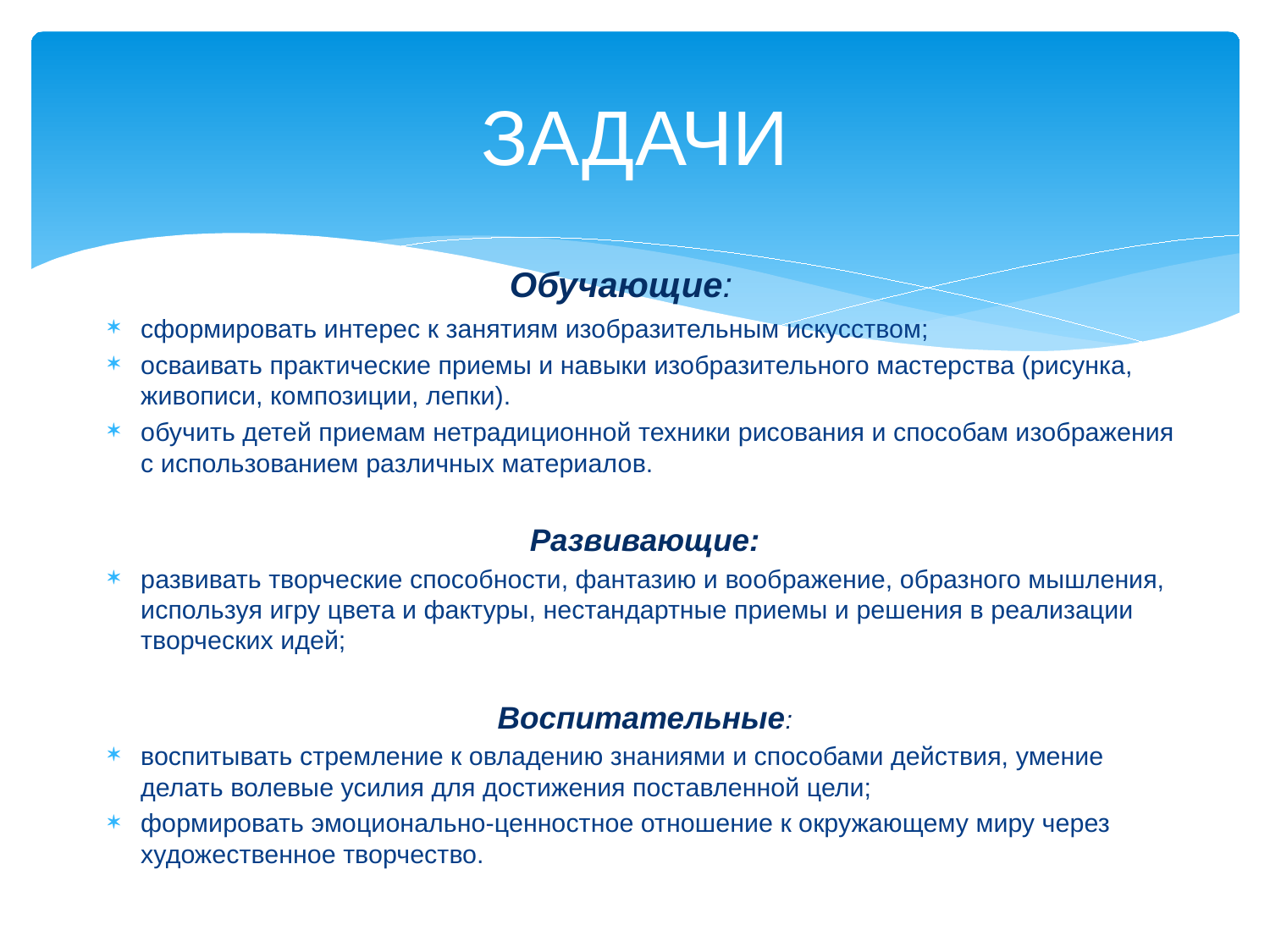

# ЗАДАЧИ
 Обучающие:
сформировать интерес к занятиям изобразительным искусством;
осваивать практические приемы и навыки изобразительного мастерства (рисунка, живописи, композиции, лепки).
обучить детей приемам нетрадиционной техники рисования и способам изображения с использованием различных материалов.

Развивающие:
развивать творческие способности, фантазию и воображение, образного мышления, используя игру цвета и фактуры, нестандартные приемы и решения в реализации творческих идей;

Воспитательные:
воспитывать стремление к овладению знаниями и способами действия, умение делать волевые усилия для достижения поставленной цели;
формировать эмоционально-ценностное отношение к окружающему миру через художественное творчество.